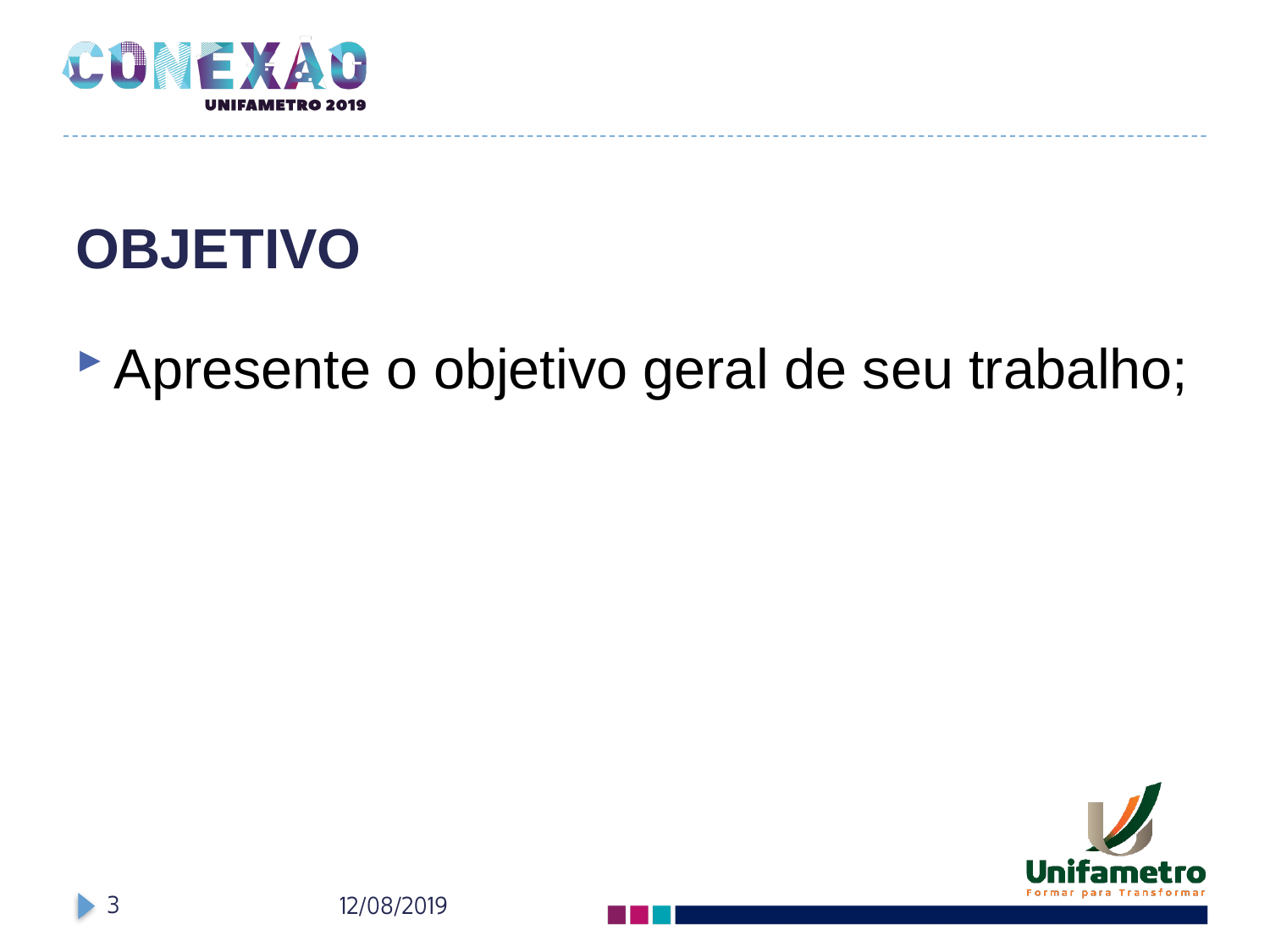

# OBJETIVO
Apresente o objetivo geral de seu trabalho;
3
12/08/2019